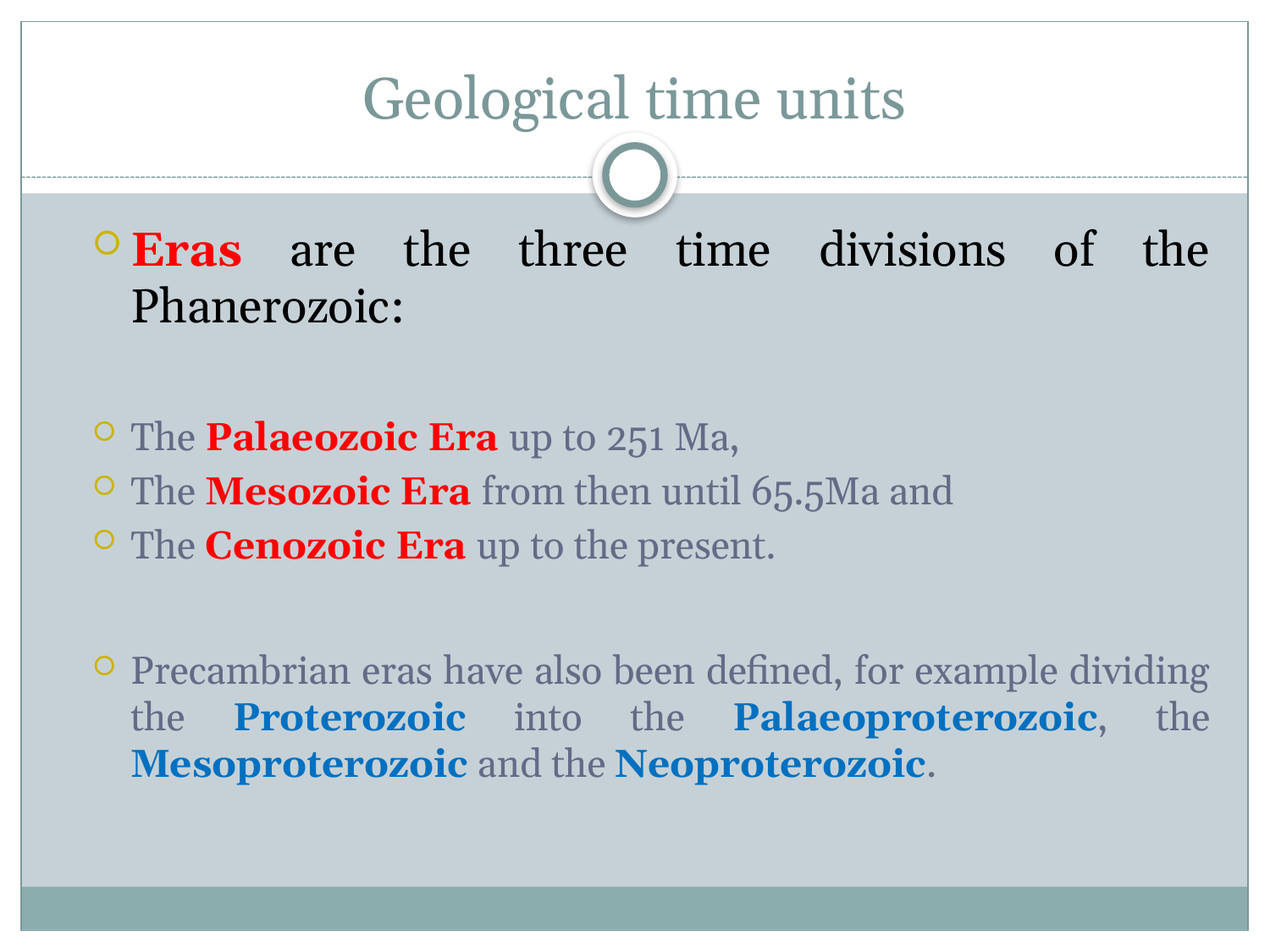

# Geological time units
Eras are the three time divisions of the Phanerozoic:

The Palaeozoic Era up to 251 Ma,
The Mesozoic Era from then until 65.5Ma and
The Cenozoic Era up to the present.

Precambrian eras have also been defined, for example dividing the Proterozoic into the Palaeoproterozoic, the Mesoproterozoic and the Neoproterozoic.